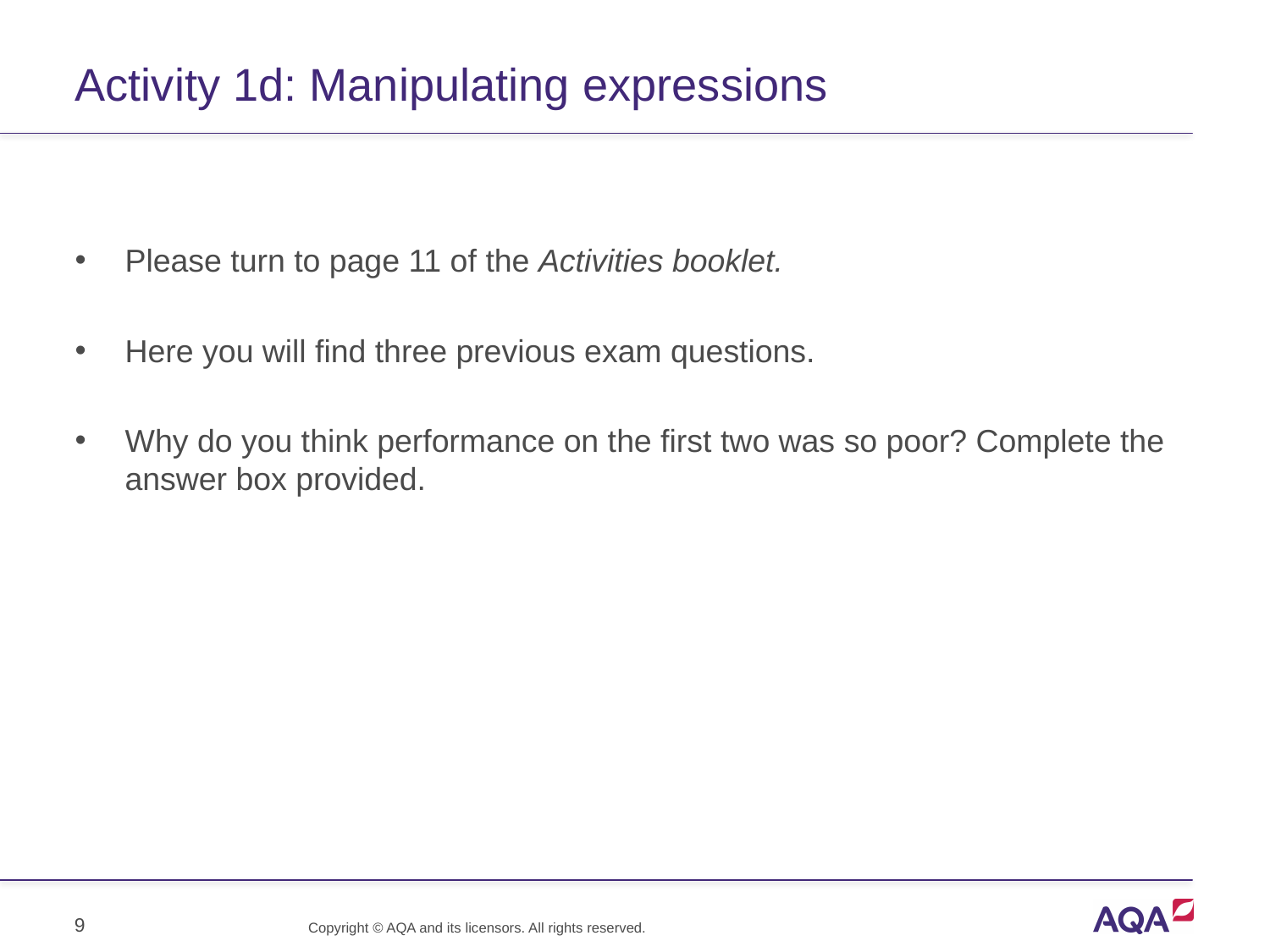

# Activity 1d: Manipulating expressions
Please turn to page 11 of the Activities booklet.

Here you will find three previous exam questions.

Why do you think performance on the first two was so poor? Complete the answer box provided.

9
Copyright © AQA and its licensors. All rights reserved.